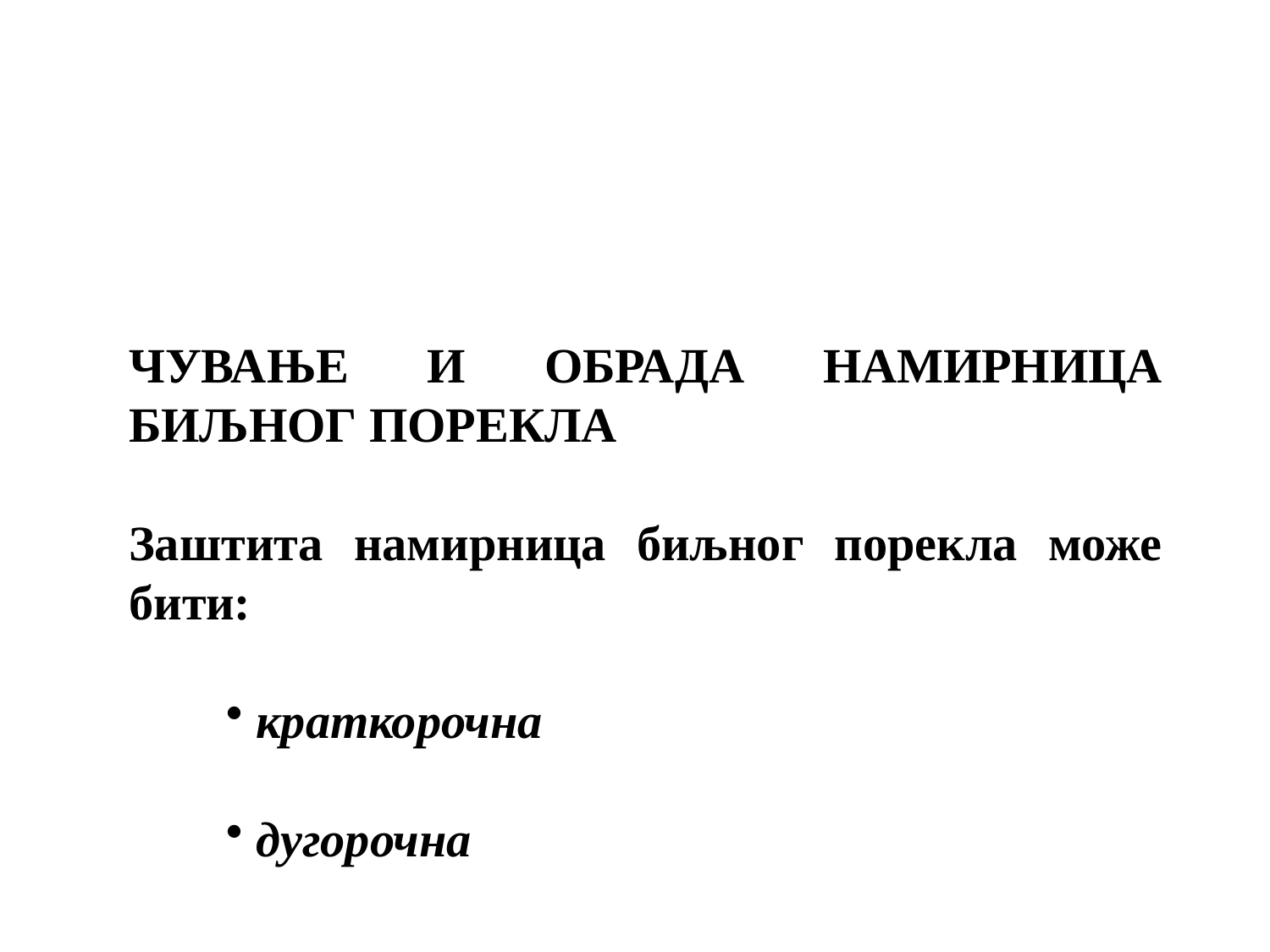

ЧУВАЊЕ И ОБРАДА НАМИРНИЦА БИЉНОГ ПОРЕКЛА

Заштита намирница биљног порекла може бити:

краткорочна

дугорочна